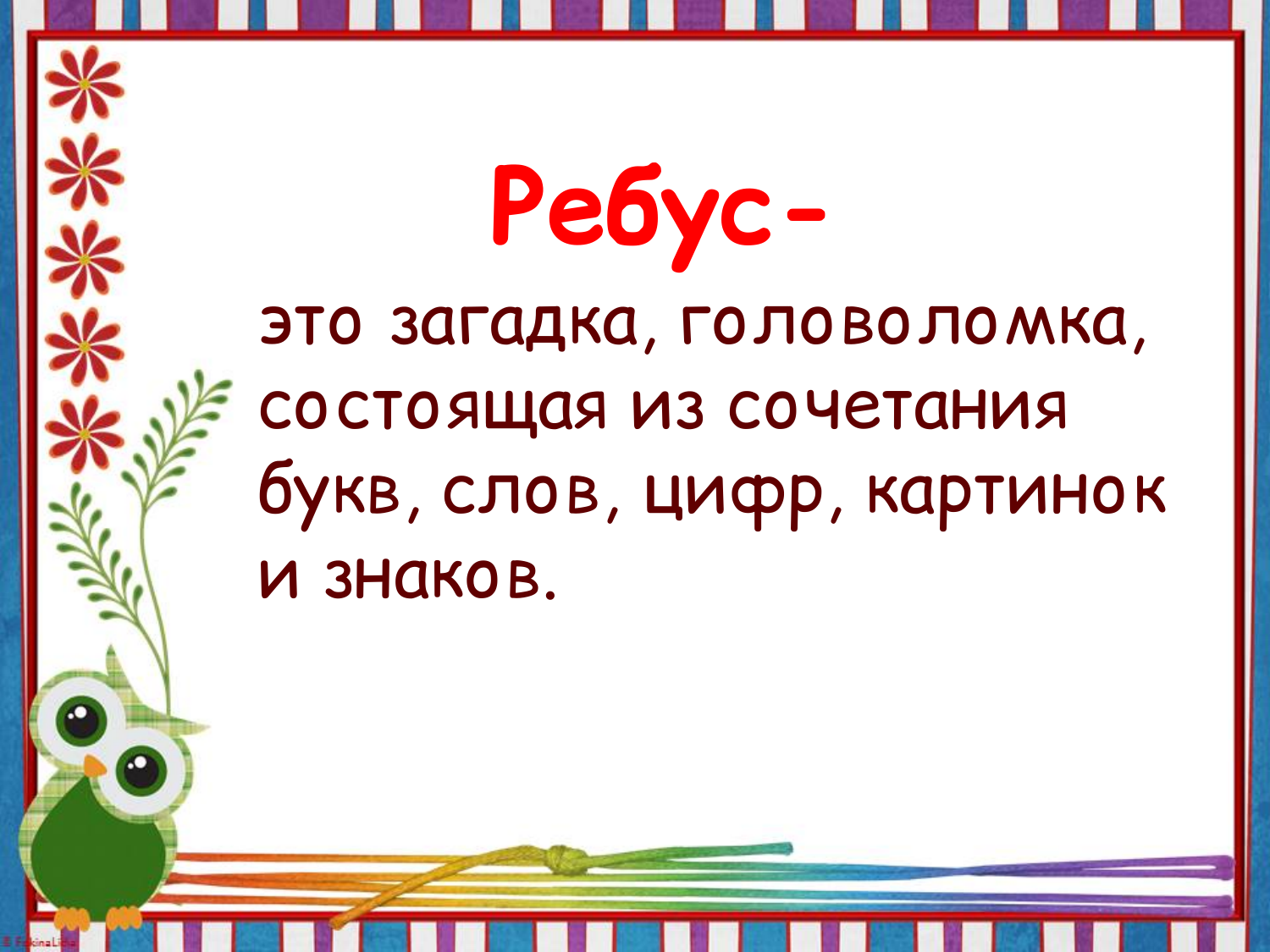

# Ребус-
это загадка, головоломка, состоящая из сочетания букв, слов, цифр, картинок и знаков.